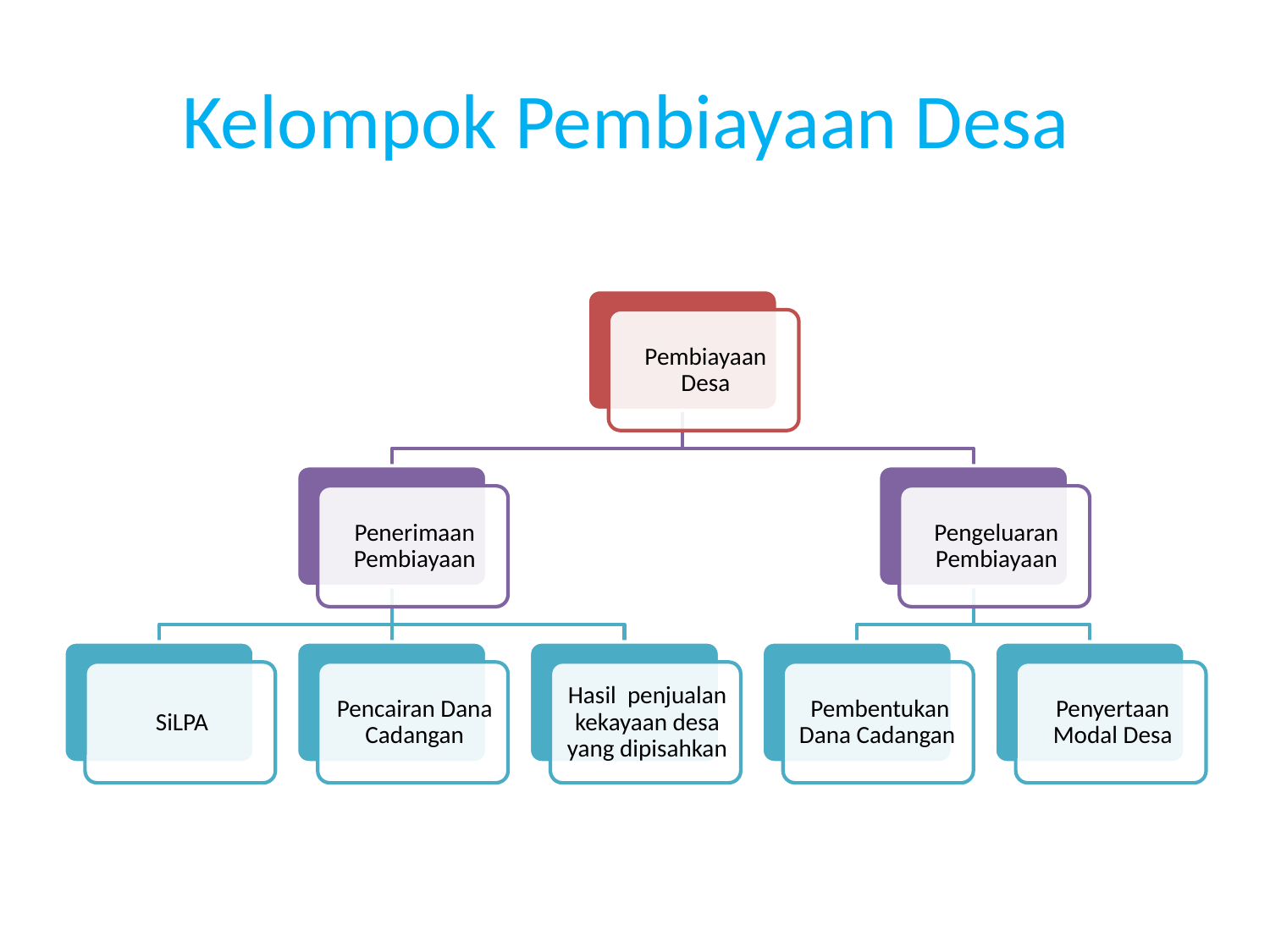

# Kelompok Pembiayaan Desa
Pembiayaan Desa
Penerimaan Pembiayaan
SiLPA
Pencairan Dana Cadangan
Hasil  penjualan kekayaan desa yang dipisahkan
Pengeluaran Pembiayaan
Pembentukan Dana Cadangan
Penyertaan Modal Desa